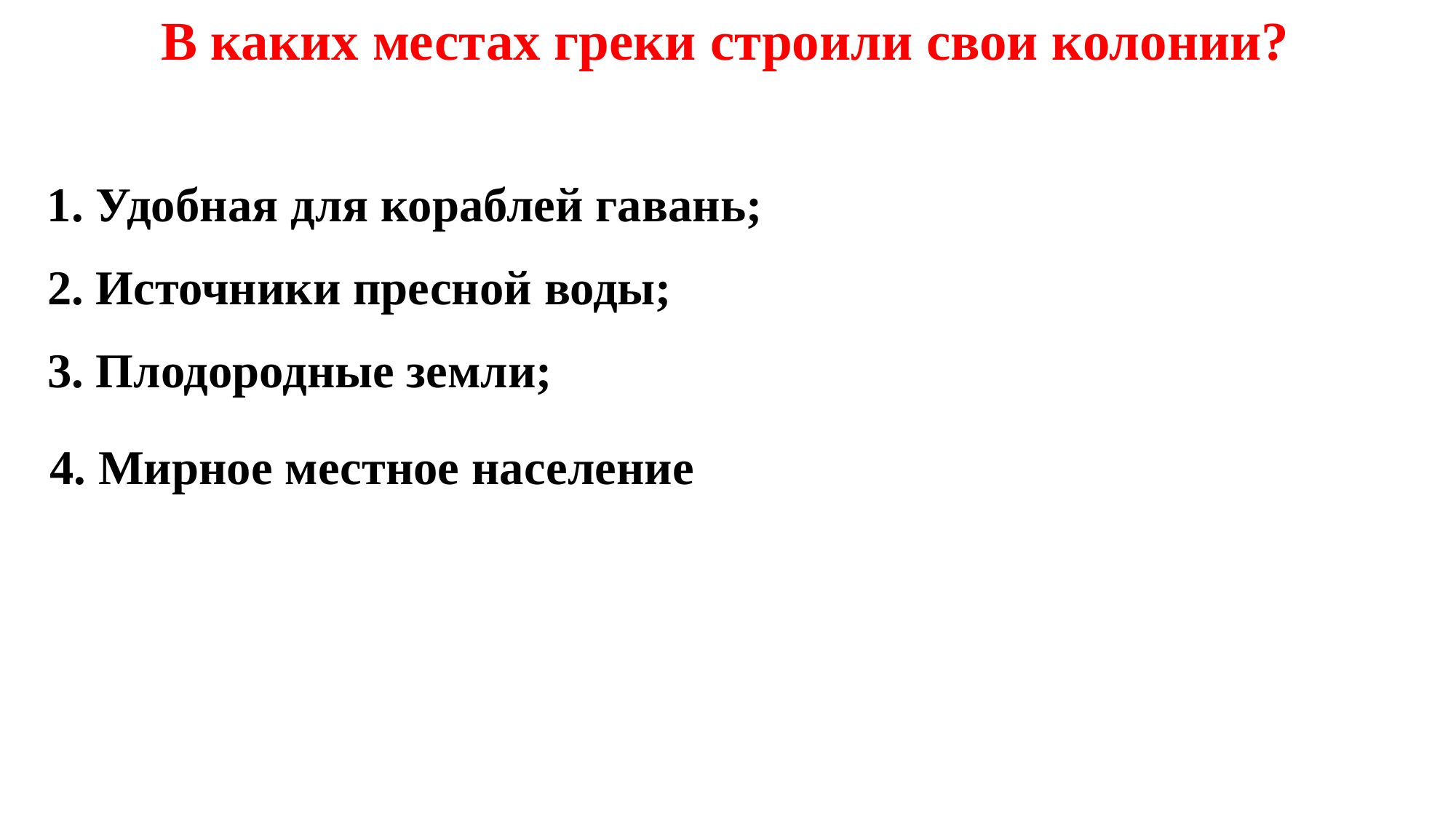

В каких местах греки строили свои колонии?
1. Удобная для кораблей гавань;
2. Источники пресной воды;
3. Плодородные земли;
4. Мирное местное население